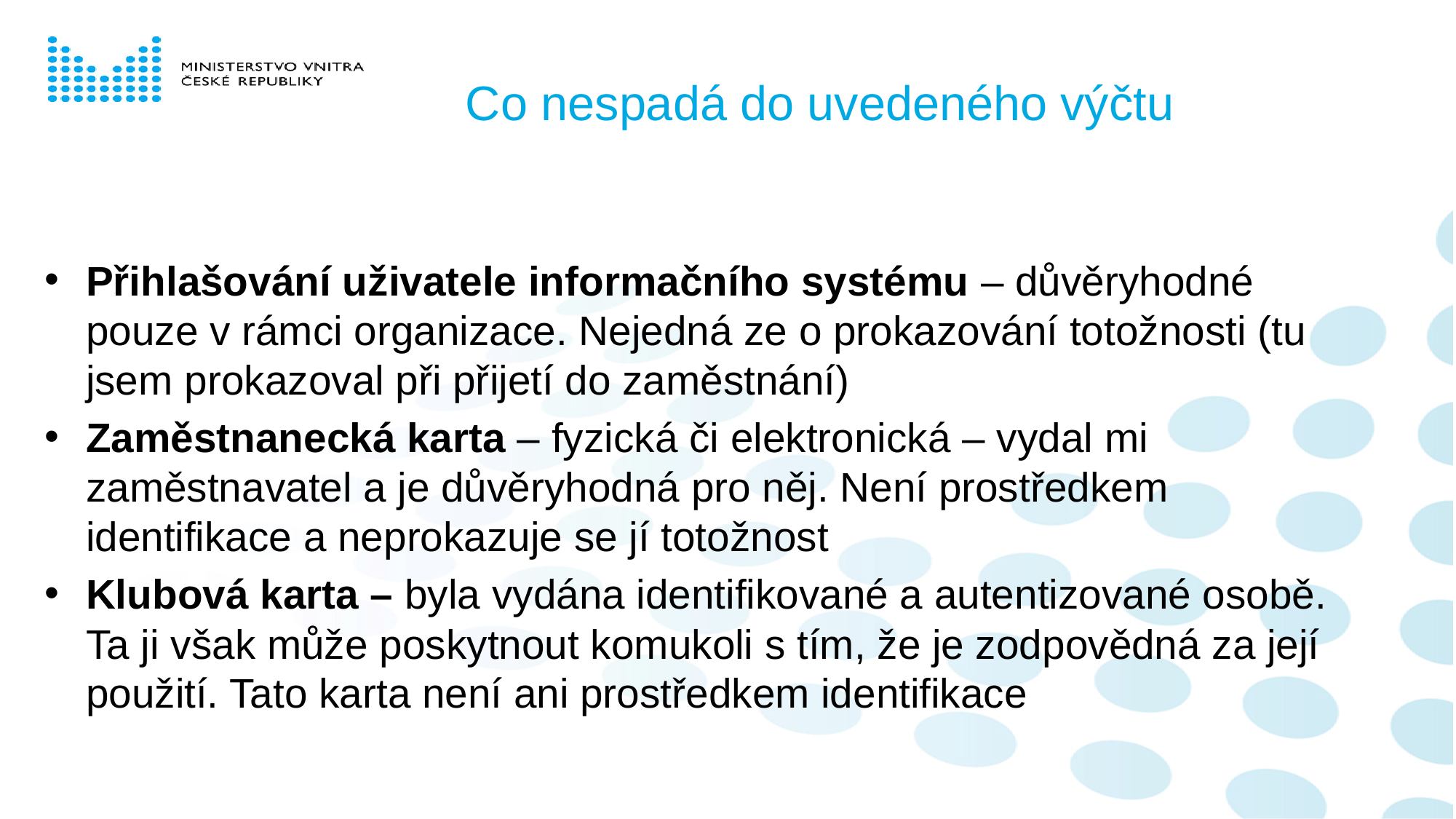

# Co nespadá do uvedeného výčtu

Přihlašování uživatele informačního systému – důvěryhodné pouze v rámci organizace. Nejedná ze o prokazování totožnosti (tu jsem prokazoval při přijetí do zaměstnání)
Zaměstnanecká karta – fyzická či elektronická – vydal mi zaměstnavatel a je důvěryhodná pro něj. Není prostředkem identifikace a neprokazuje se jí totožnost
Klubová karta – byla vydána identifikované a autentizované osobě. Ta ji však může poskytnout komukoli s tím, že je zodpovědná za její použití. Tato karta není ani prostředkem identifikace